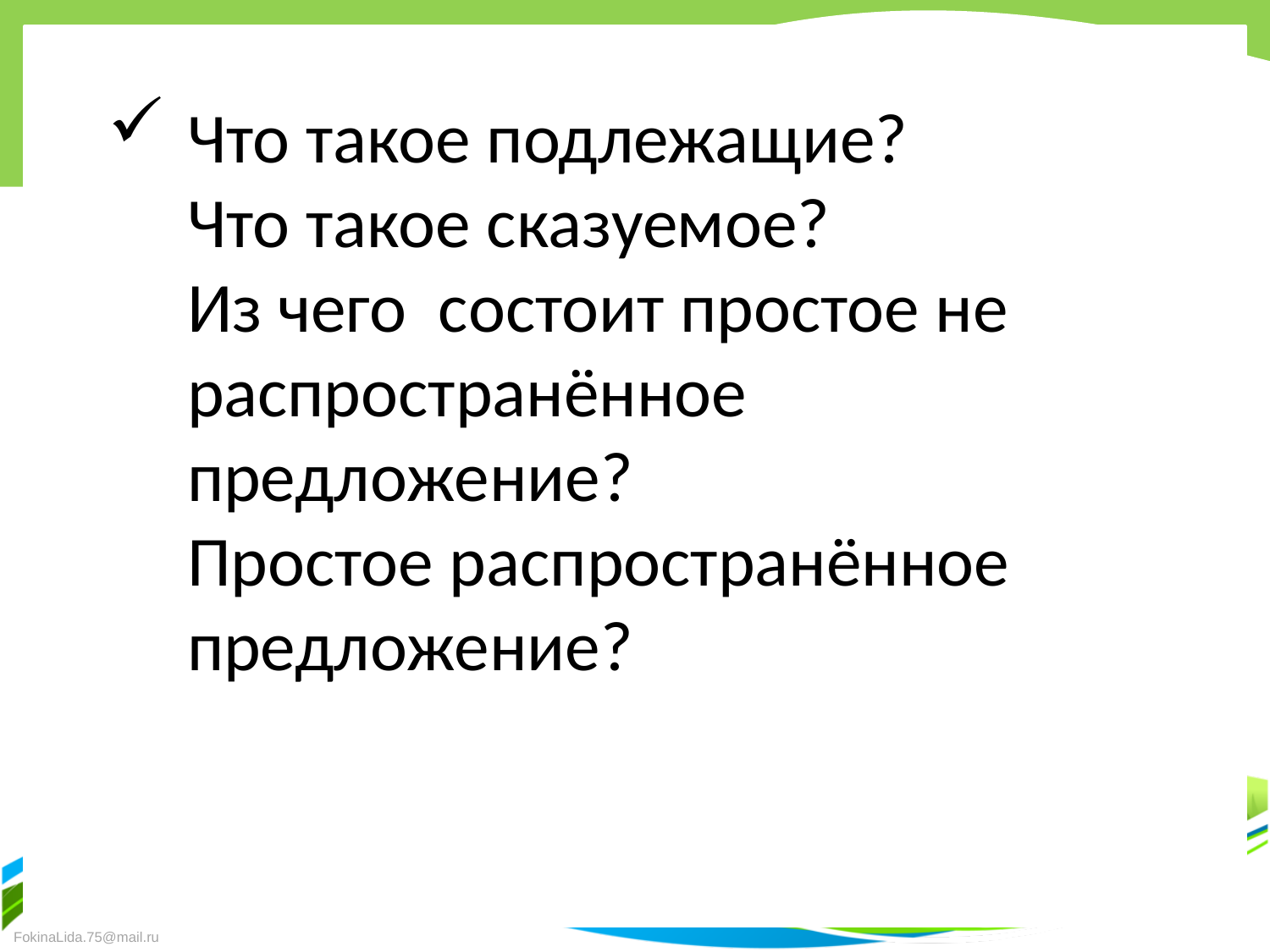

# Что такое подлежащие? Что такое сказуемое? Из чего  состоит простое не распространённое предложение? Простое распространённое предложение?